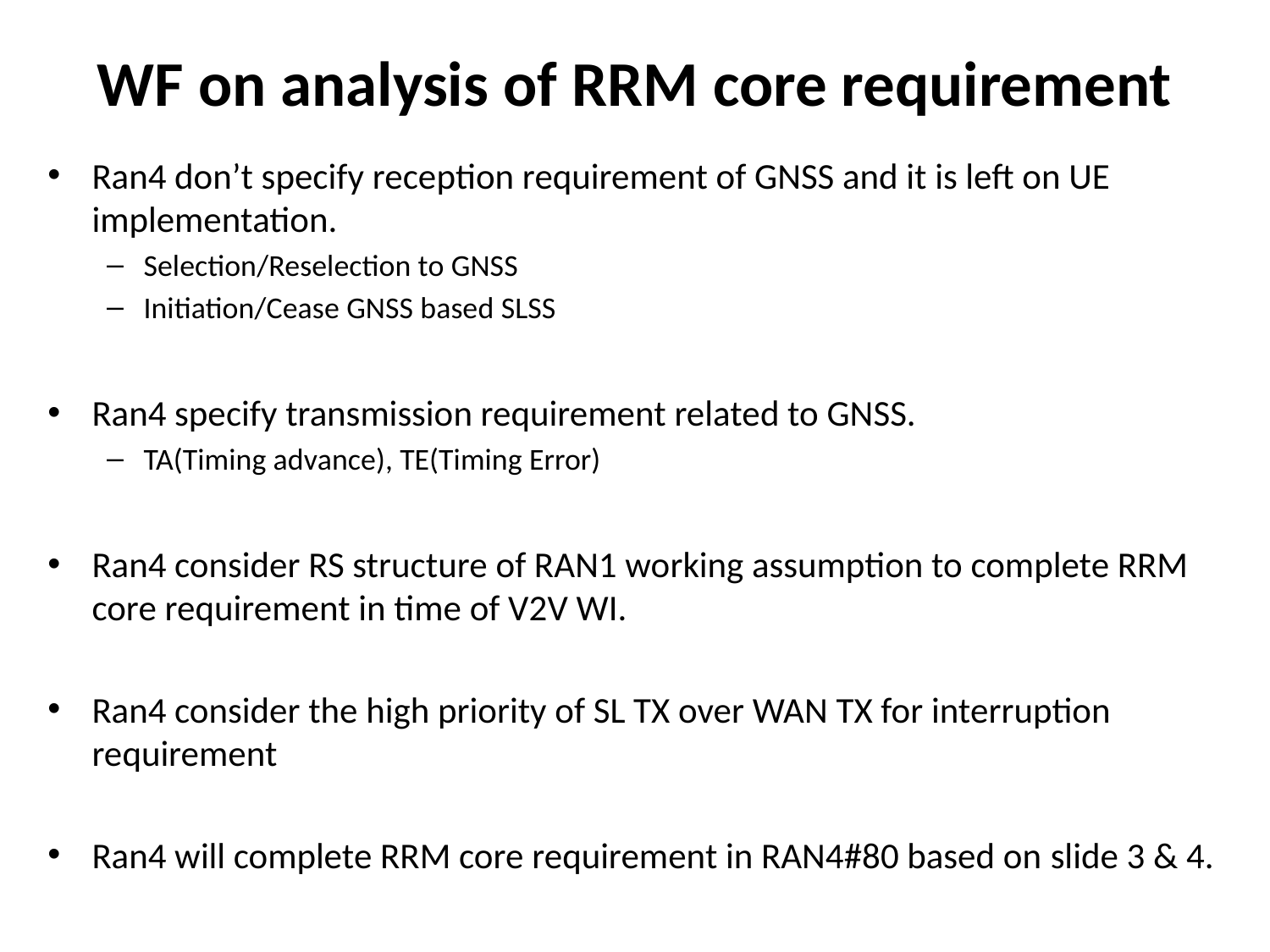

# WF on analysis of RRM core requirement
Ran4 don’t specify reception requirement of GNSS and it is left on UE implementation.
Selection/Reselection to GNSS
Initiation/Cease GNSS based SLSS

Ran4 specify transmission requirement related to GNSS.
TA(Timing advance), TE(Timing Error)

Ran4 consider RS structure of RAN1 working assumption to complete RRM core requirement in time of V2V WI.

Ran4 consider the high priority of SL TX over WAN TX for interruption requirement

Ran4 will complete RRM core requirement in RAN4#80 based on slide 3 & 4.